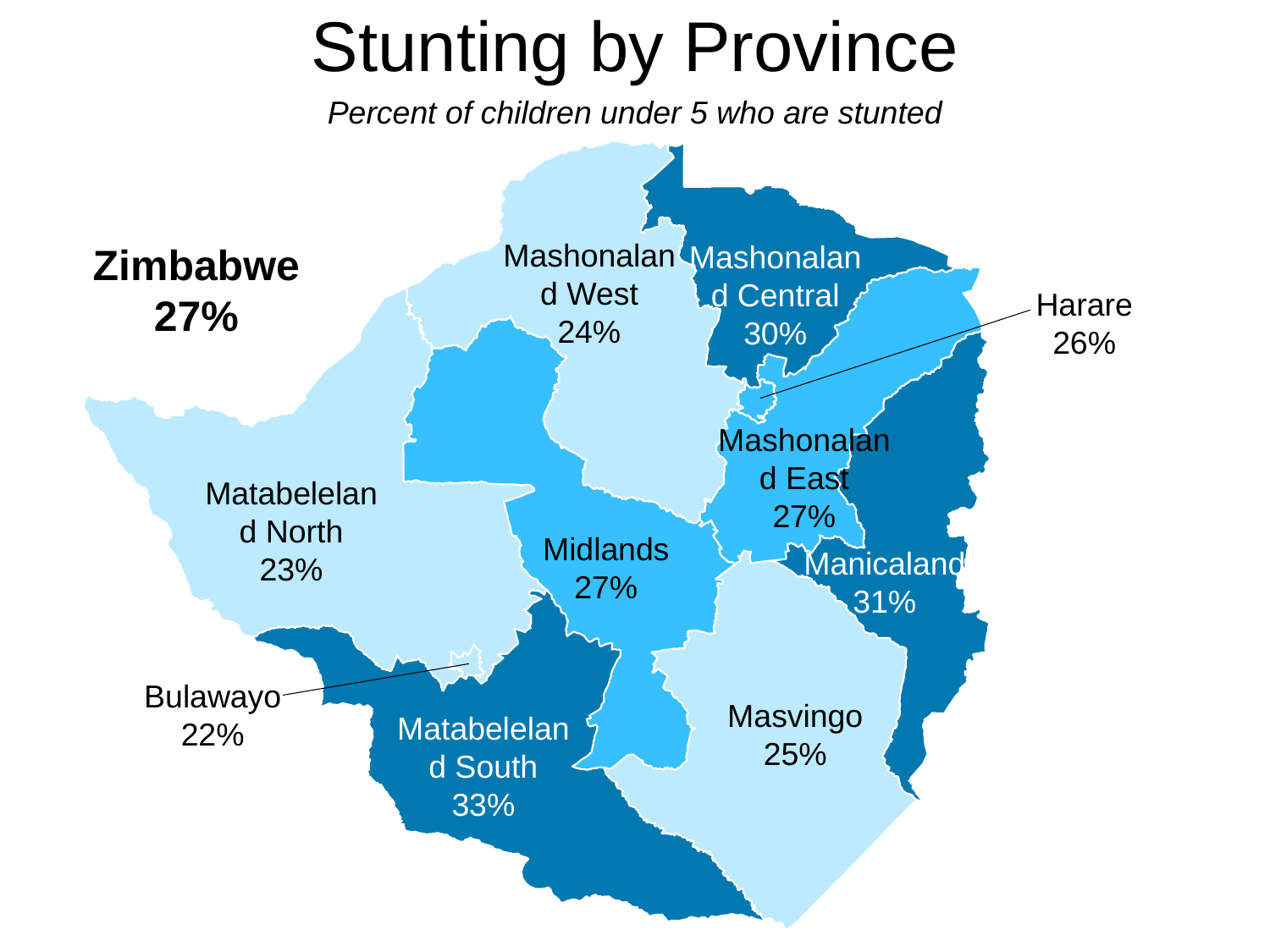

# Stunting by Province
Percent of children under 5 who are stunted

Mashonaland West
24%
Mashonaland Central
30%
Zimbabwe
27%

Harare
26%

Mashonaland East
27%
Matabeleland North
23%
Midlands
27%
Manicaland
31%

Bulawayo
22%
Masvingo
25%
Matabeleland South
33%